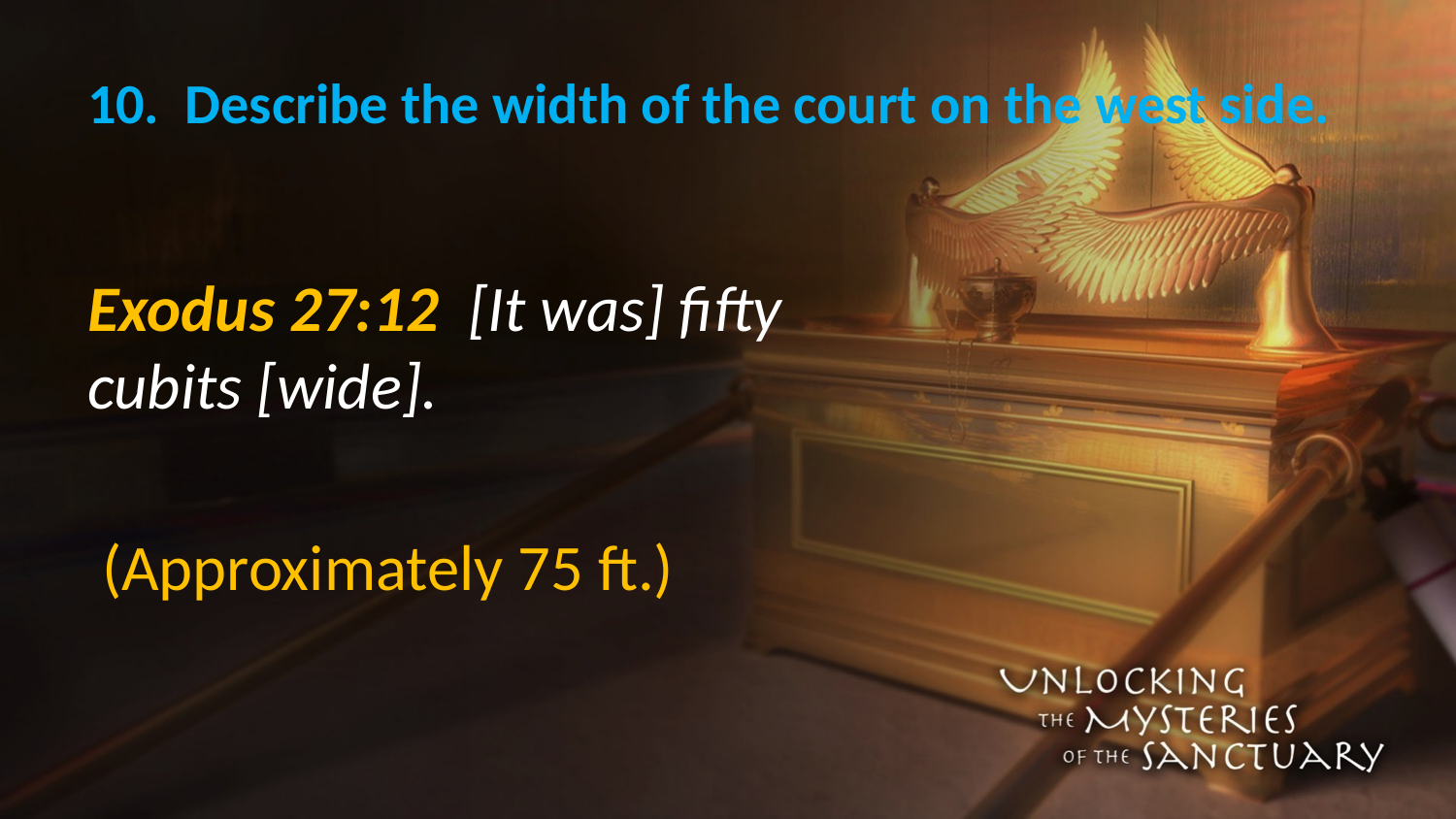

# 10.  Describe the width of the court on the west side.

Exodus 27:12  [It was] fifty cubits [wide].

 (Approximately 75 ft.)